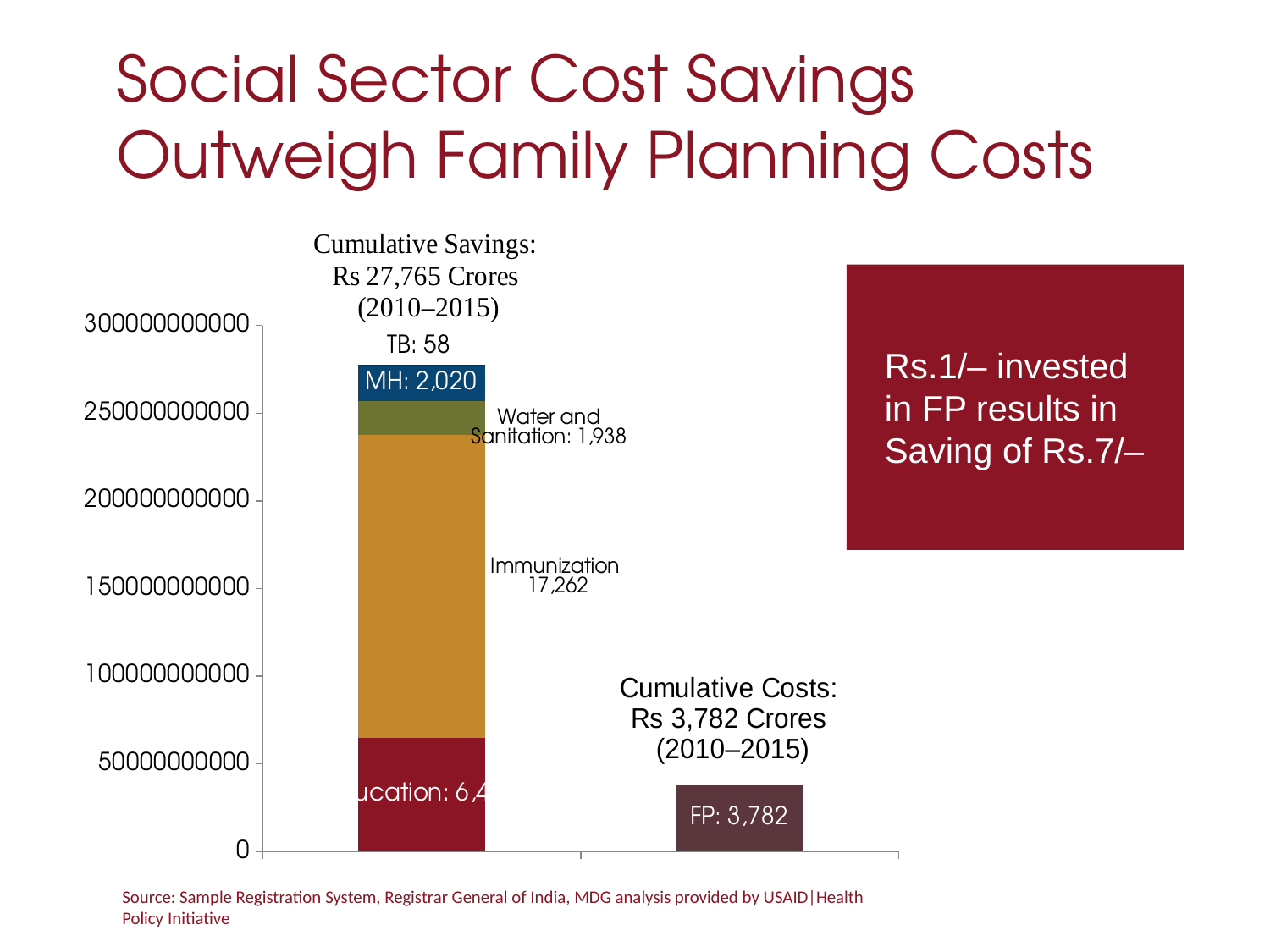

# Social Sector Cost Savings Outweigh Family Planning Costs

### Chart

| Category |  |  |  |  |  |  |
|---|---|---|---|---|---|---|
Rs.1/– invested in FP results in Saving of Rs.7/–
Source: Sample Registration System, Registrar General of India, MDG analysis provided by USAID|Health Policy Initiative